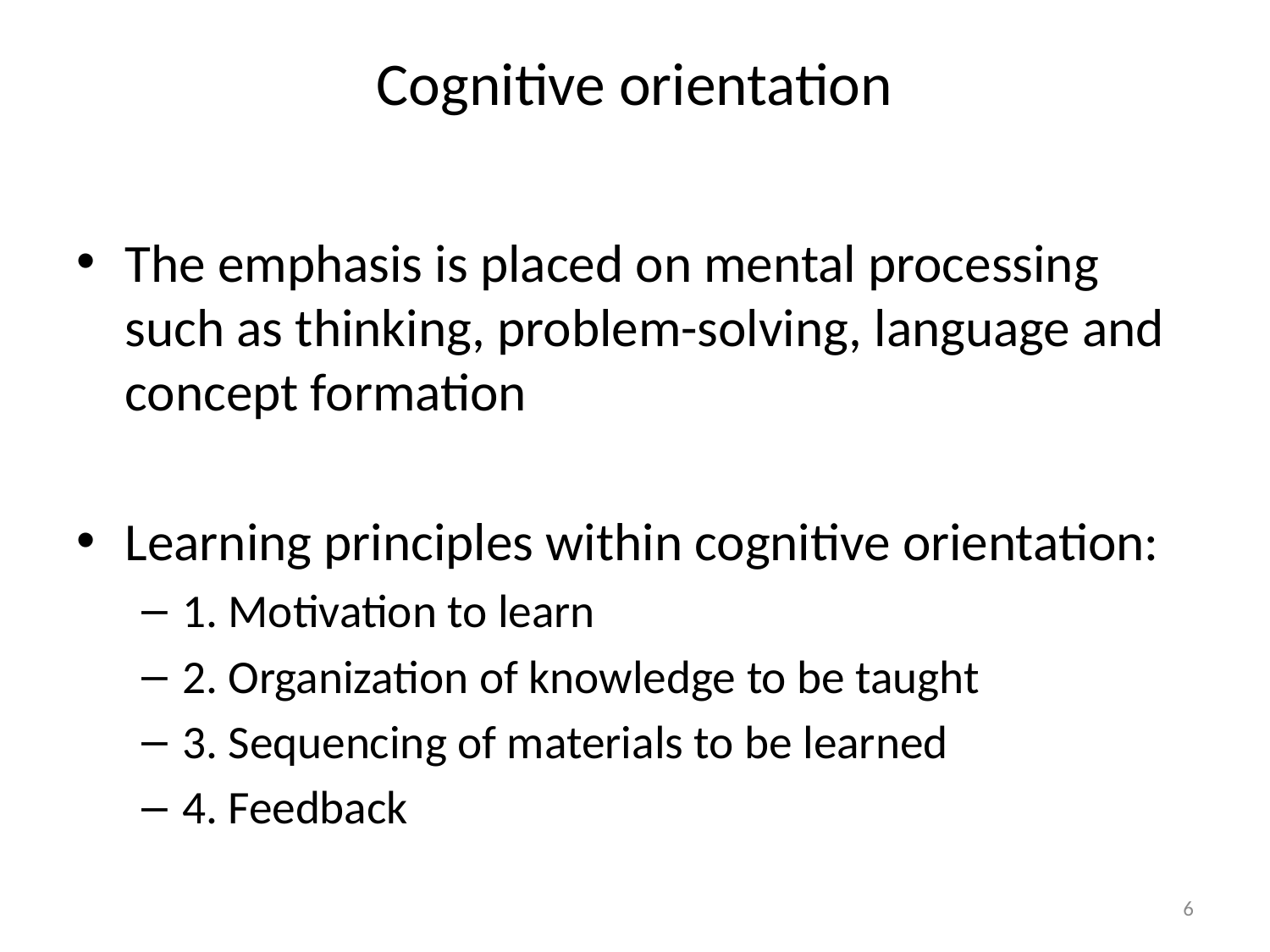

# Cognitive orientation
The emphasis is placed on mental processing such as thinking, problem-solving, language and concept formation

Learning principles within cognitive orientation:
1. Motivation to learn
2. Organization of knowledge to be taught
3. Sequencing of materials to be learned
4. Feedback
6